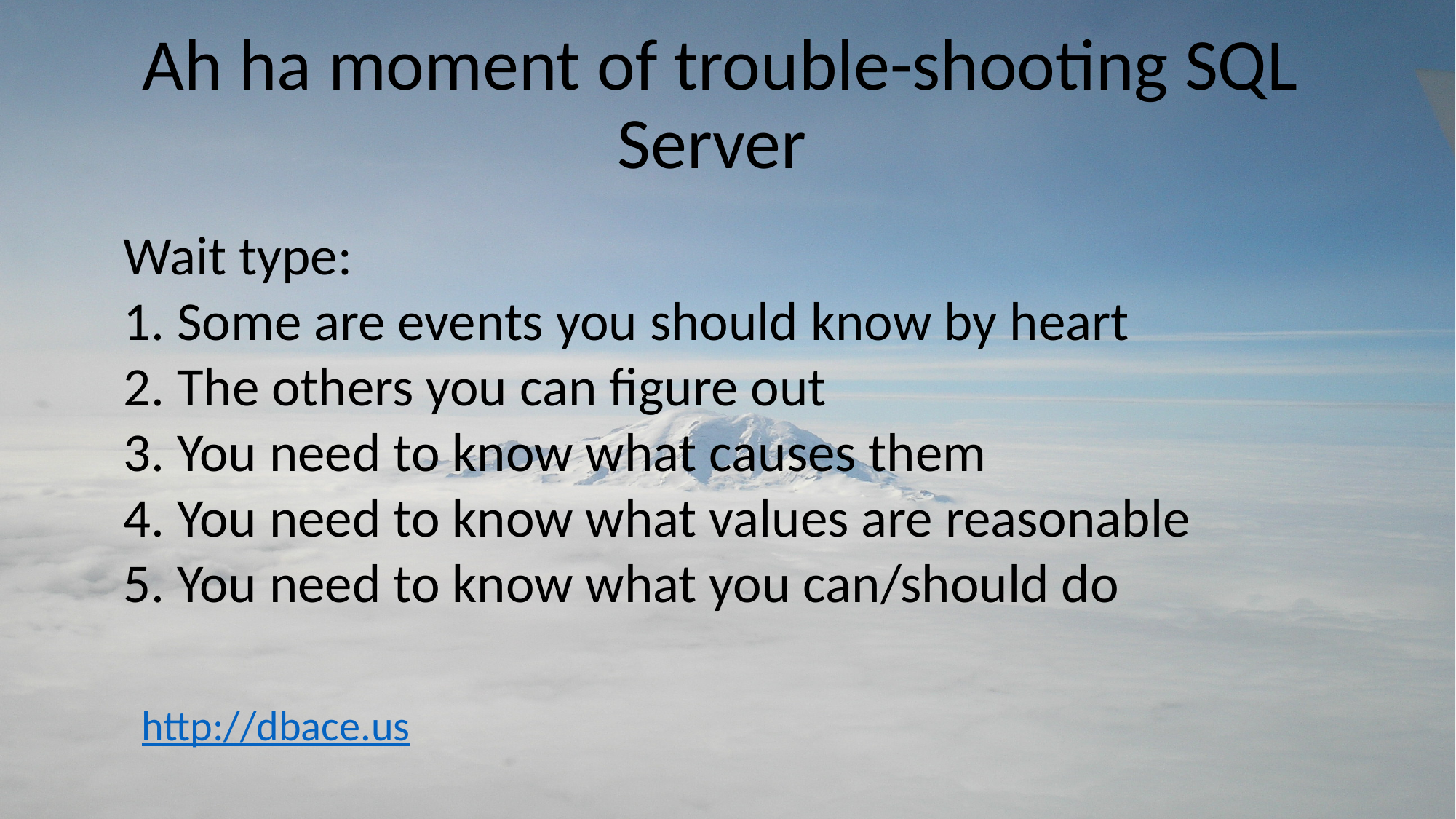

# Ah ha moment of trouble-shooting SQL Server
Wait type:
1. Some are events you should know by heart
2. The others you can figure out
3. You need to know what causes them
4. You need to know what values are reasonable
5. You need to know what you can/should do
http://dbace.us